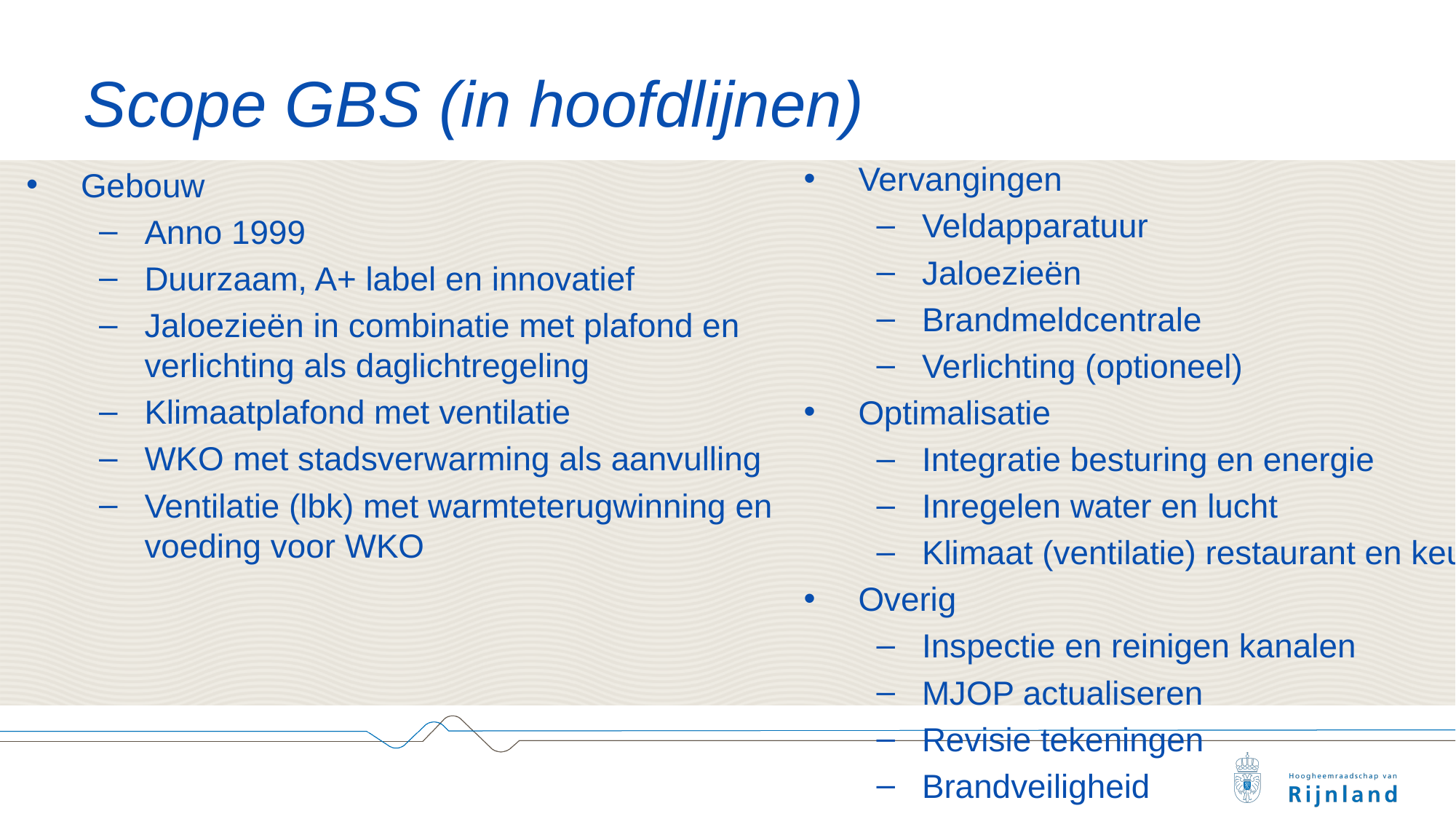

# Scope GBS (in hoofdlijnen)
Vervangingen
Veldapparatuur
Jaloezieën
Brandmeldcentrale
Verlichting (optioneel)
Optimalisatie
Integratie besturing en energie
Inregelen water en lucht
Klimaat (ventilatie) restaurant en keuken
Overig
Inspectie en reinigen kanalen
MJOP actualiseren
Revisie tekeningen
Brandveiligheid

Gebouw
Anno 1999
Duurzaam, A+ label en innovatief
Jaloezieën in combinatie met plafond en verlichting als daglichtregeling
Klimaatplafond met ventilatie
WKO met stadsverwarming als aanvulling
Ventilatie (lbk) met warmteterugwinning en voeding voor WKO